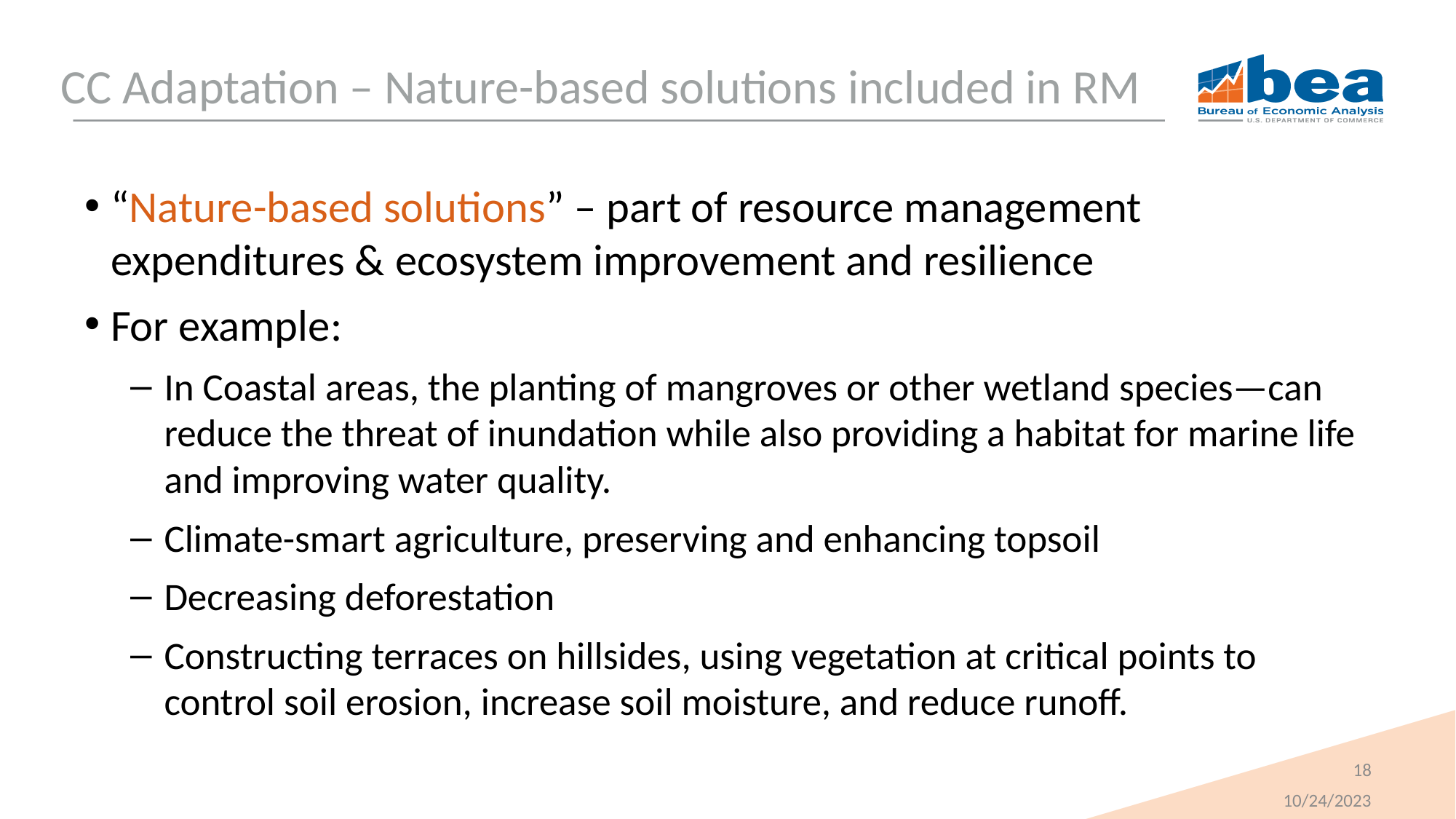

# CC Adaptation – Nature-based solutions included in RM
“Nature-based solutions” – part of resource management expenditures & ecosystem improvement and resilience
For example:
In Coastal areas, the planting of mangroves or other wetland species—can reduce the threat of inundation while also providing a habitat for marine life and improving water quality.
Climate-smart agriculture, preserving and enhancing topsoil
Decreasing deforestation
Constructing terraces on hillsides, using vegetation at critical points to control soil erosion, increase soil moisture, and reduce runoff.

18
10/24/2023